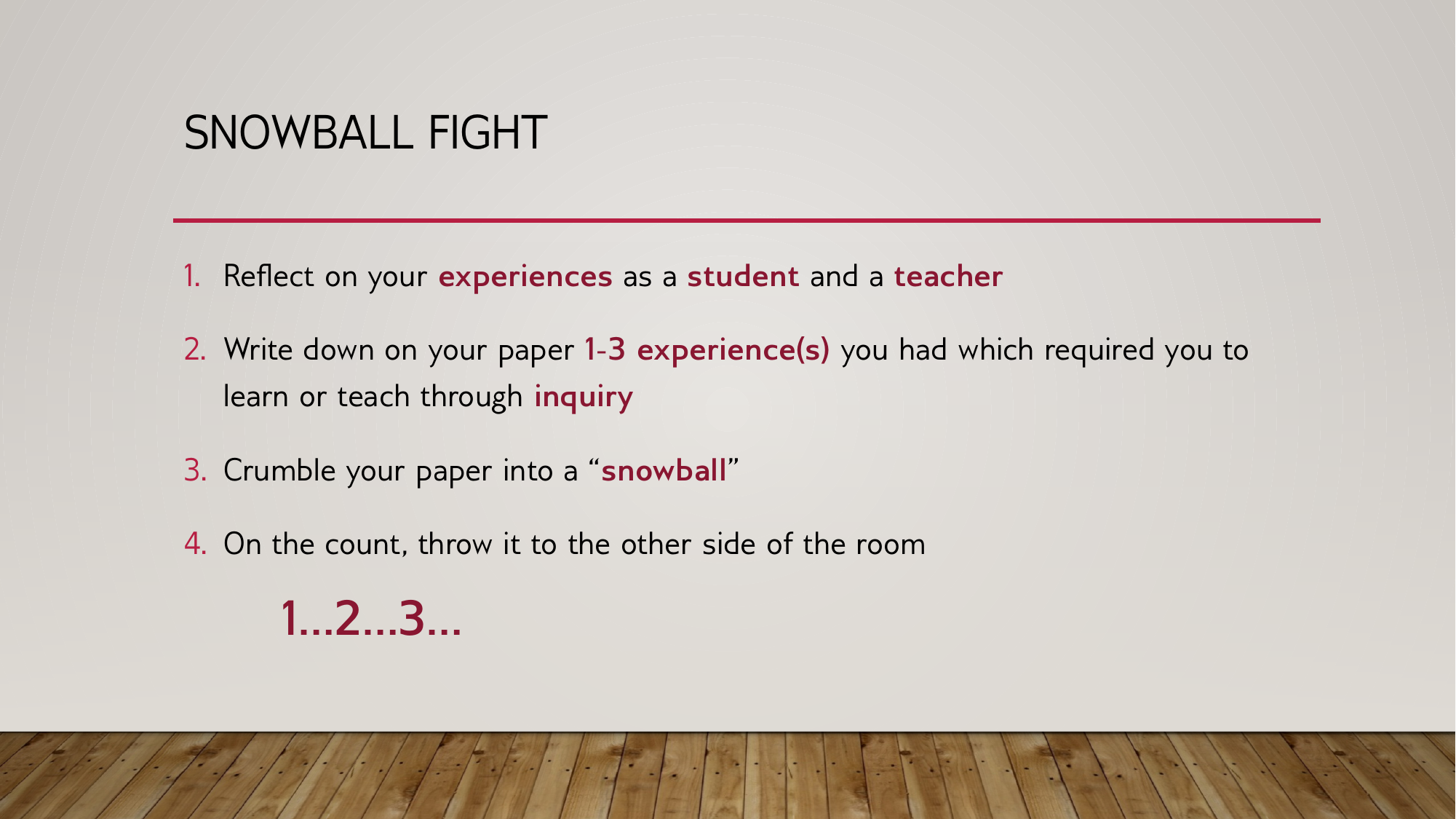

# Snowball Fight
Reflect on your experiences as a student and a teacher
Write down on your paper 1-3 experience(s) you had which required you to learn or teach through inquiry
Crumble your paper into a “snowball”
On the count, throw it to the other side of the room
           1…2…3…